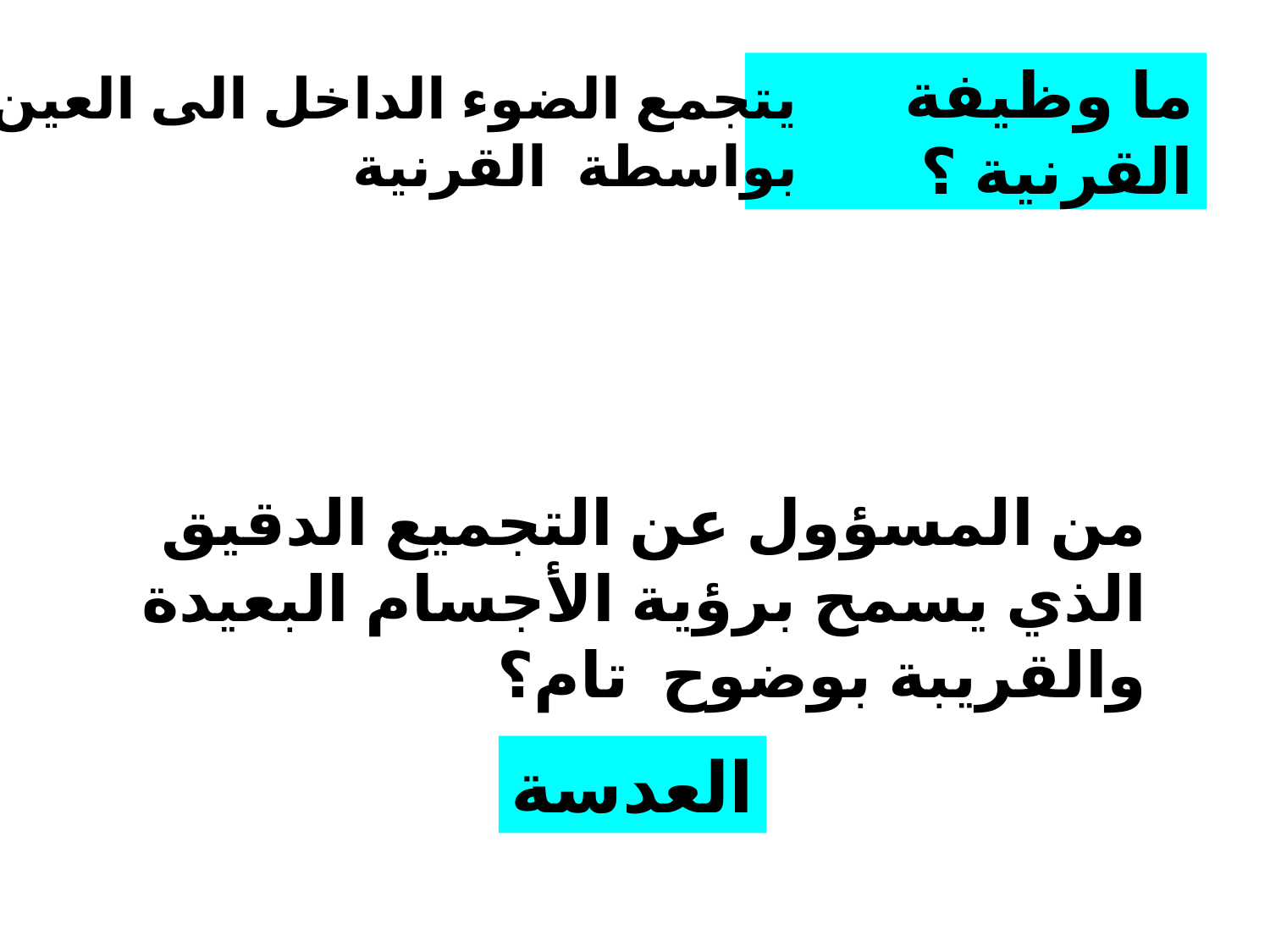

# ما وظيفة القرنية ؟
يتجمع الضوء الداخل الى العين
بواسطة  القرنية
من المسؤول عن التجميع الدقيق  الذي يسمح برؤية الأجسام البعيدة والقريبة بوضوح  تام؟
العدسة